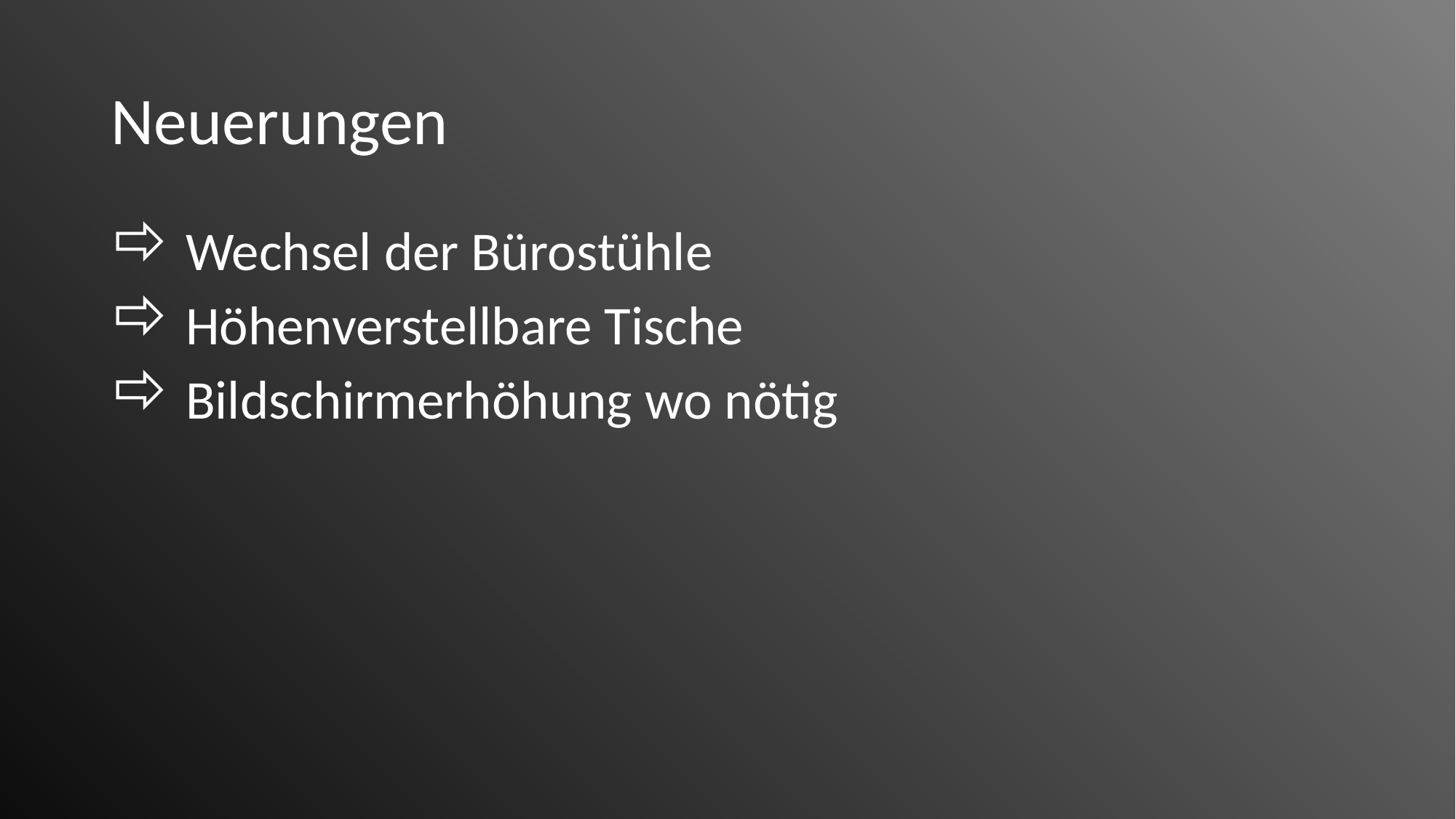

# Neuerungen
Wechsel der Bürostühle
Höhenverstellbare Tische
Bildschirmerhöhung wo nötig